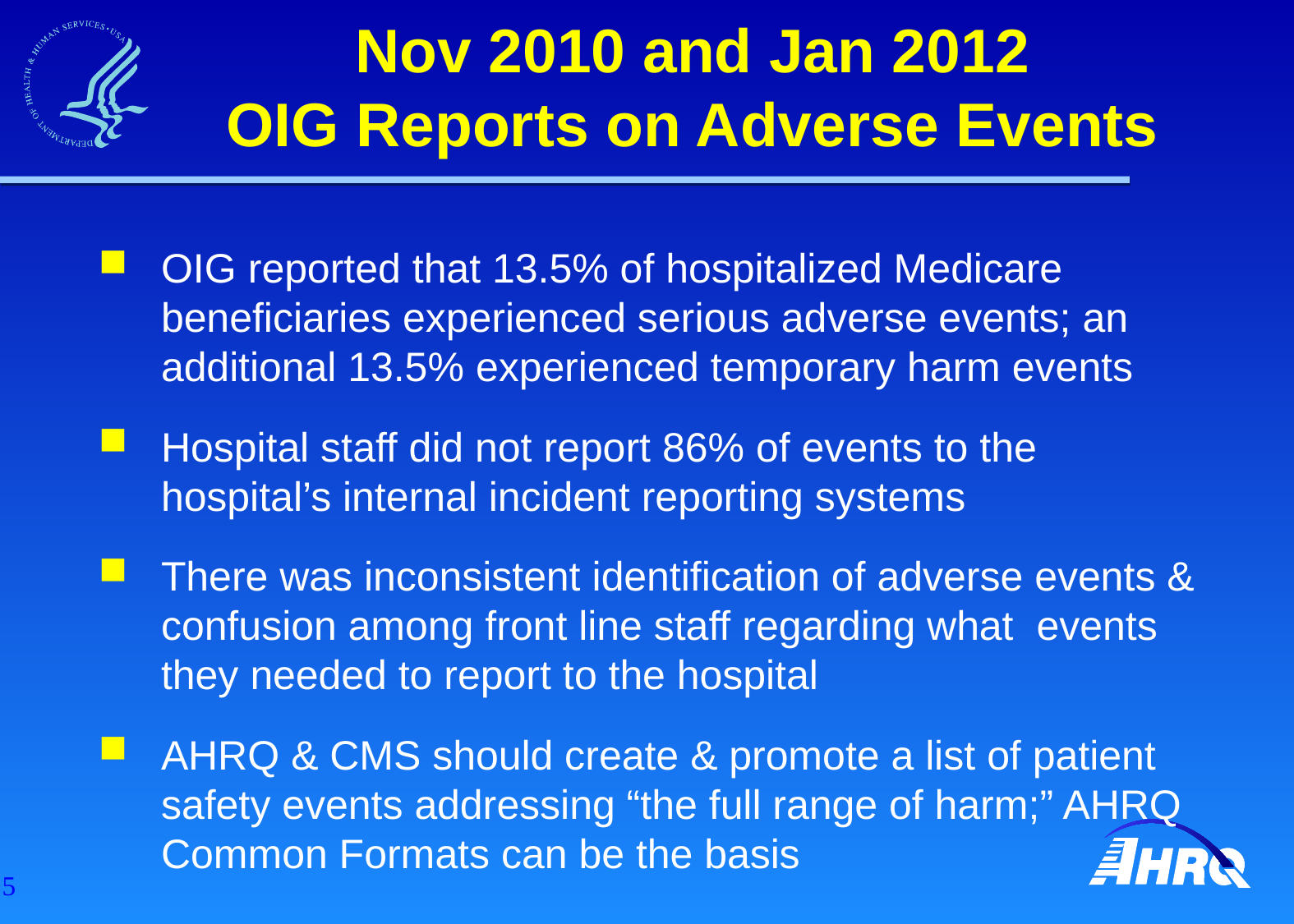

# Nov 2010 and Jan 2012 OIG Reports on Adverse Events
OIG reported that 13.5% of hospitalized Medicare beneficiaries experienced serious adverse events; an additional 13.5% experienced temporary harm events
Hospital staff did not report 86% of events to the hospital’s internal incident reporting systems
There was inconsistent identification of adverse events & confusion among front line staff regarding what  events they needed to report to the hospital
AHRQ & CMS should create & promote a list of patient safety events addressing “the full range of harm;” AHRQ Common Formats can be the basis